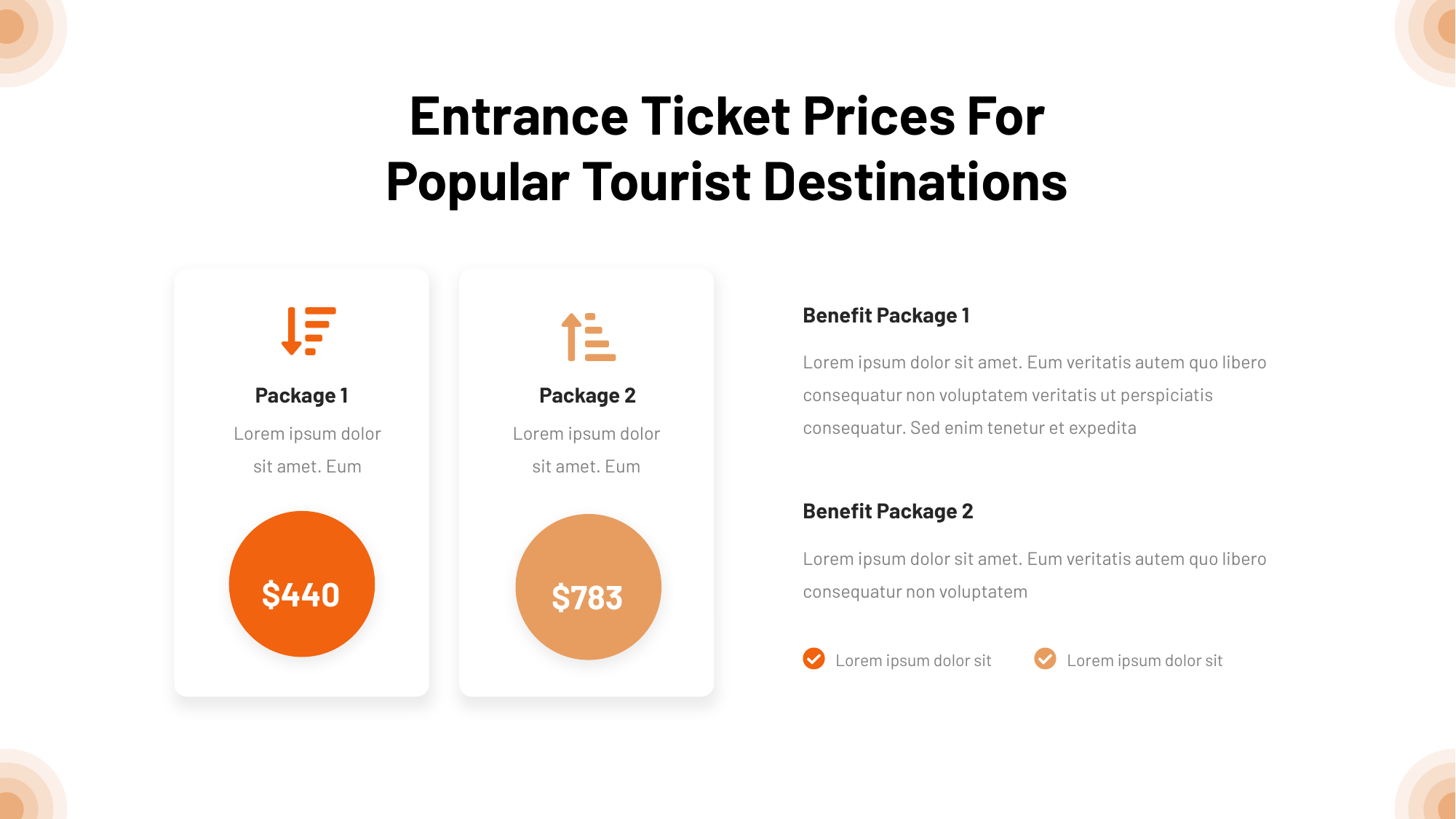

Entrance Ticket Prices For Popular Tourist Destinations

Benefit Package 1

Lorem ipsum dolor sit amet. Eum veritatis autem quo libero consequatur non voluptatem veritatis ut perspiciatis consequatur. Sed enim tenetur et expedita
Package 1
Package 2
Lorem ipsum dolor sit amet. Eum
Lorem ipsum dolor sit amet. Eum
Benefit Package 2

Lorem ipsum dolor sit amet. Eum veritatis autem quo libero consequatur non voluptatem
$440
$783
Lorem ipsum dolor sit
Lorem ipsum dolor sit